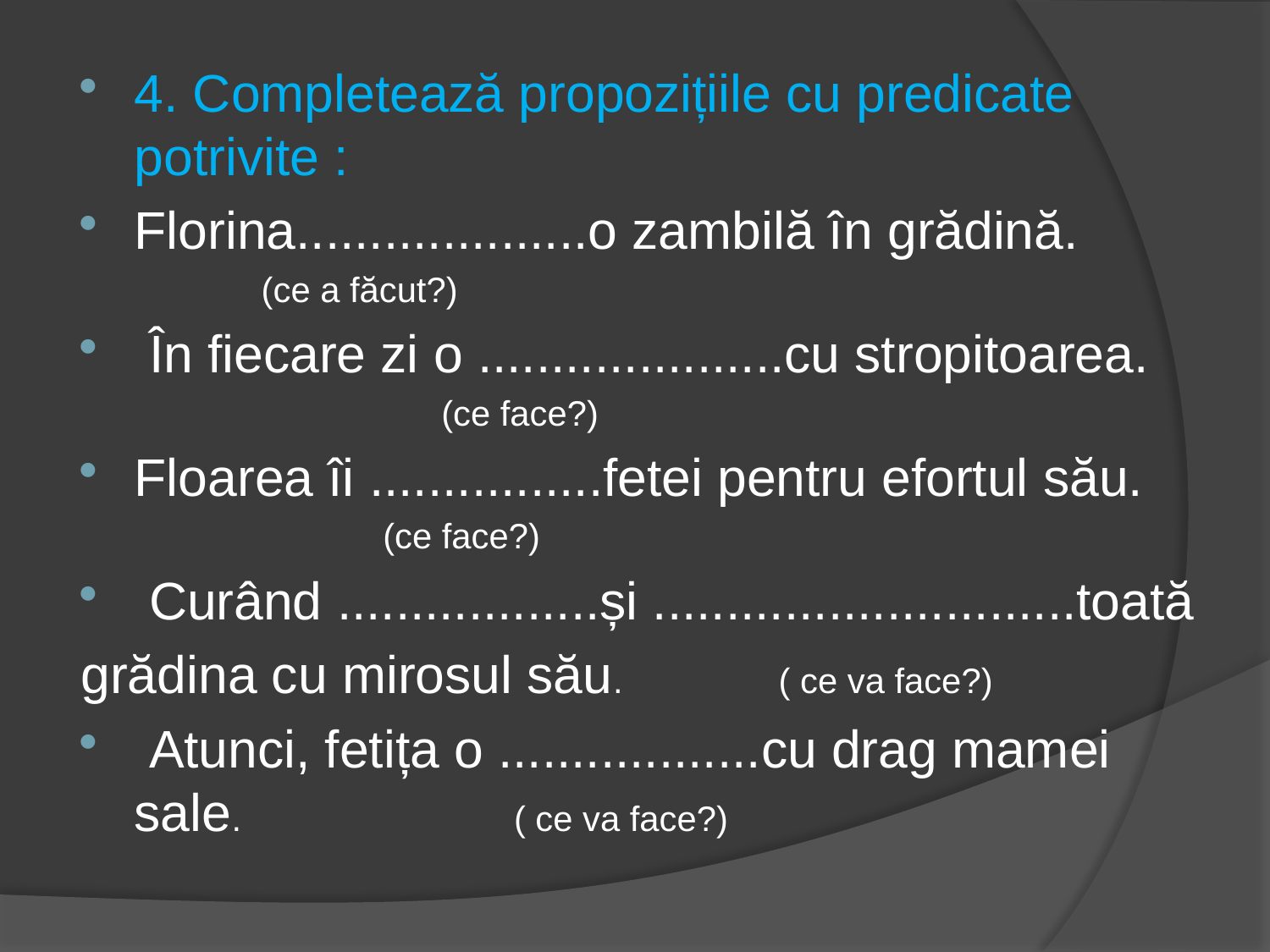

4. Completează propozițiile cu predicate potrivite :
Florina....................o zambilă în grădină.
                 	(ce a făcut?)
 În fiecare zi o .....................cu stropitoarea.
                                     (ce face?)
Floarea îi ................fetei pentru efortul său.
                               (ce face?)
 Curând ..................și .............................toată
grădina cu mirosul său.                ( ce va face?)
 Atunci, fetița o ..................cu drag mamei sale.                            ( ce va face?)